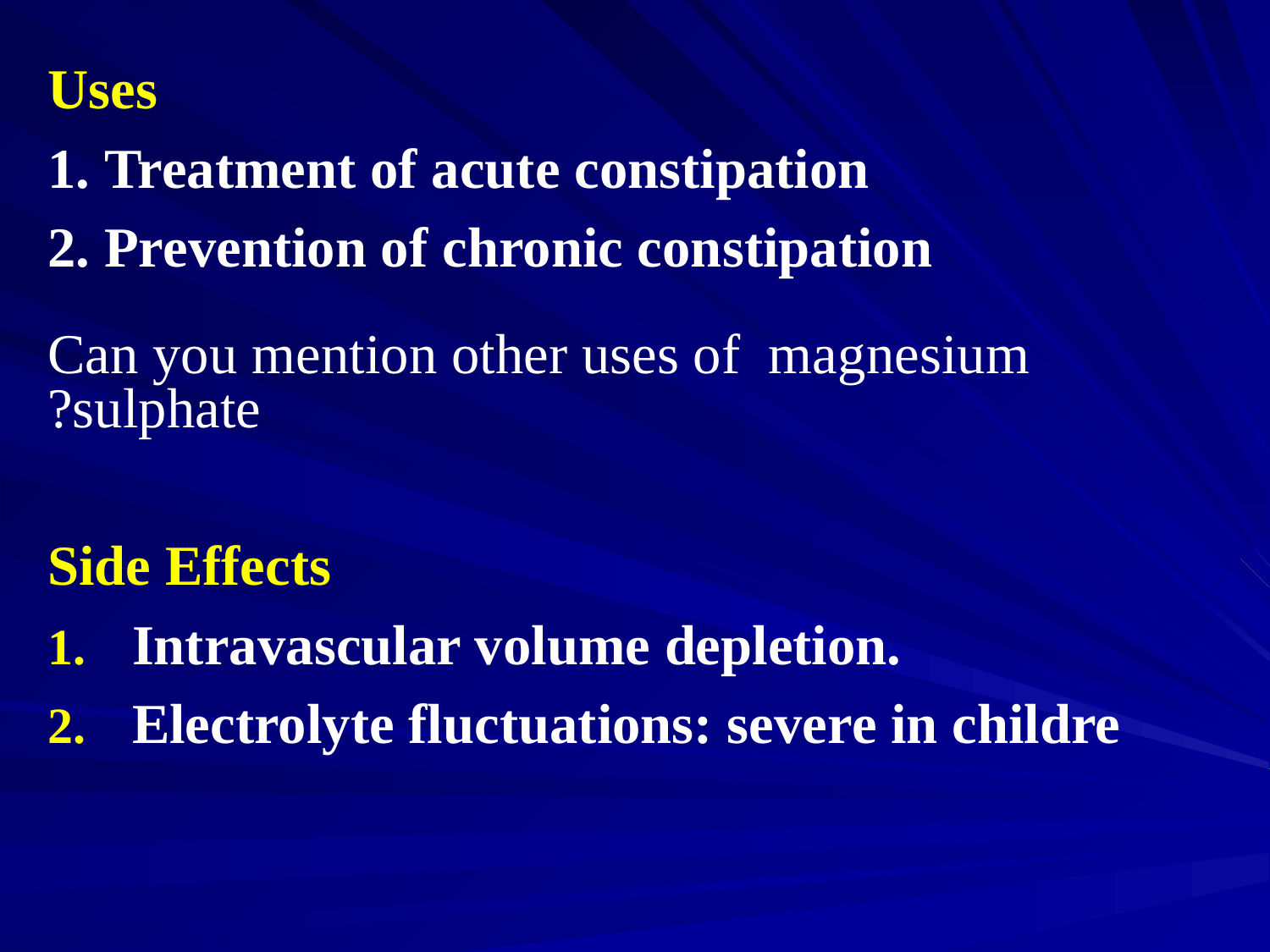

Uses
1. Treatment of acute constipation
2. Prevention of chronic constipation

Can you mention other uses of  magnesium sulphate?

Side Effects
Intravascular volume depletion.
Electrolyte fluctuations: severe in childre